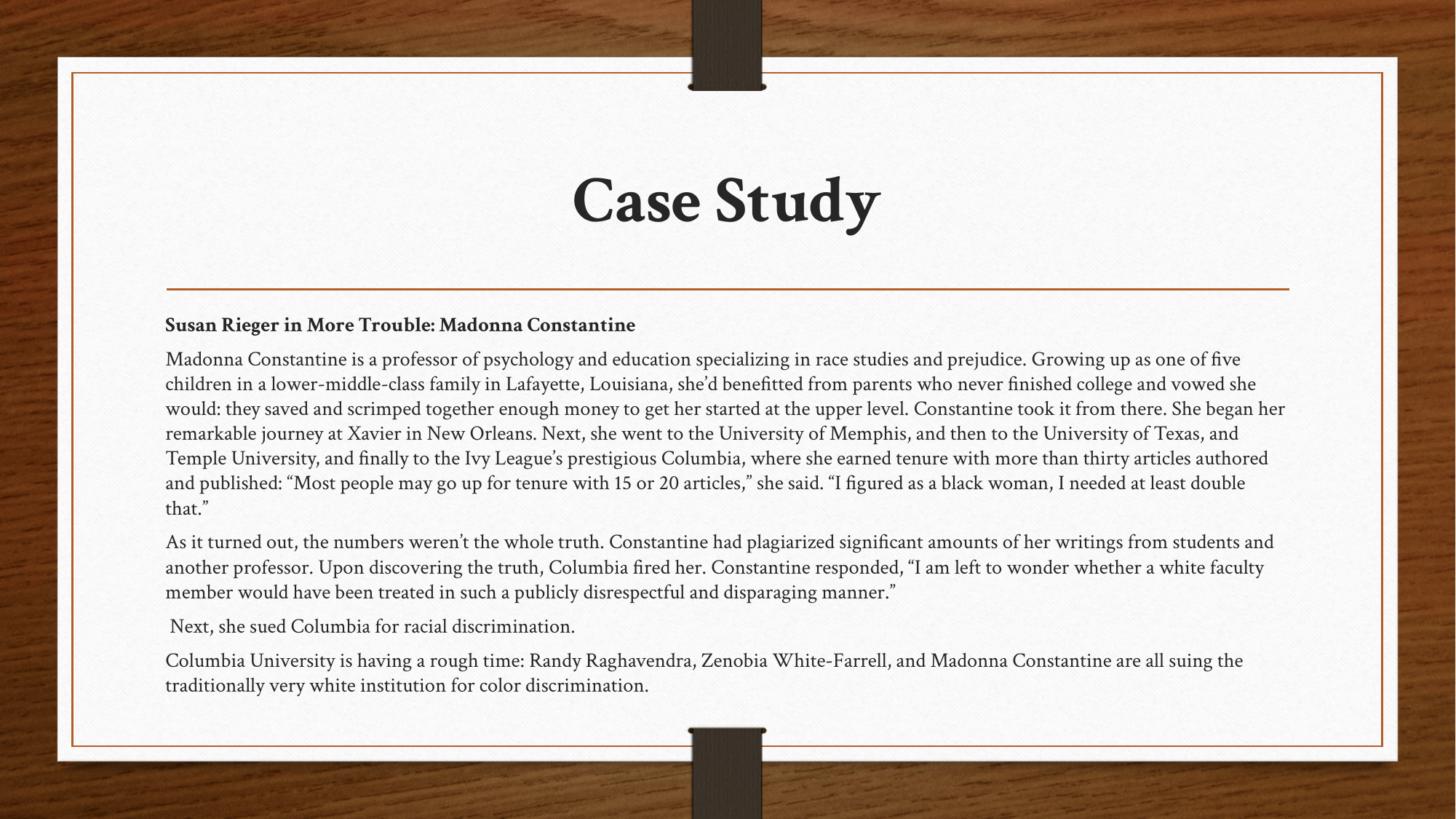

# Case Study
Susan Rieger in More Trouble: Madonna Constantine
Madonna Constantine is a professor of psychology and education specializing in race studies and prejudice. Growing up as one of five children in a lower-middle-class family in Lafayette, Louisiana, she’d benefitted from parents who never finished college and vowed she would: they saved and scrimped together enough money to get her started at the upper level. Constantine took it from there. She began her remarkable journey at Xavier in New Orleans. Next, she went to the University of Memphis, and then to the University of Texas, and Temple University, and finally to the Ivy League’s prestigious Columbia, where she earned tenure with more than thirty articles authored and published: “Most people may go up for tenure with 15 or 20 articles,” she said. “I figured as a black woman, I needed at least double that.”
As it turned out, the numbers weren’t the whole truth. Constantine had plagiarized significant amounts of her writings from students and another professor. Upon discovering the truth, Columbia fired her. Constantine responded, “I am left to wonder whether a white faculty member would have been treated in such a publicly disrespectful and disparaging manner.”
 Next, she sued Columbia for racial discrimination.
Columbia University is having a rough time: Randy Raghavendra, Zenobia White-Farrell, and Madonna Constantine are all suing the traditionally very white institution for color discrimination.